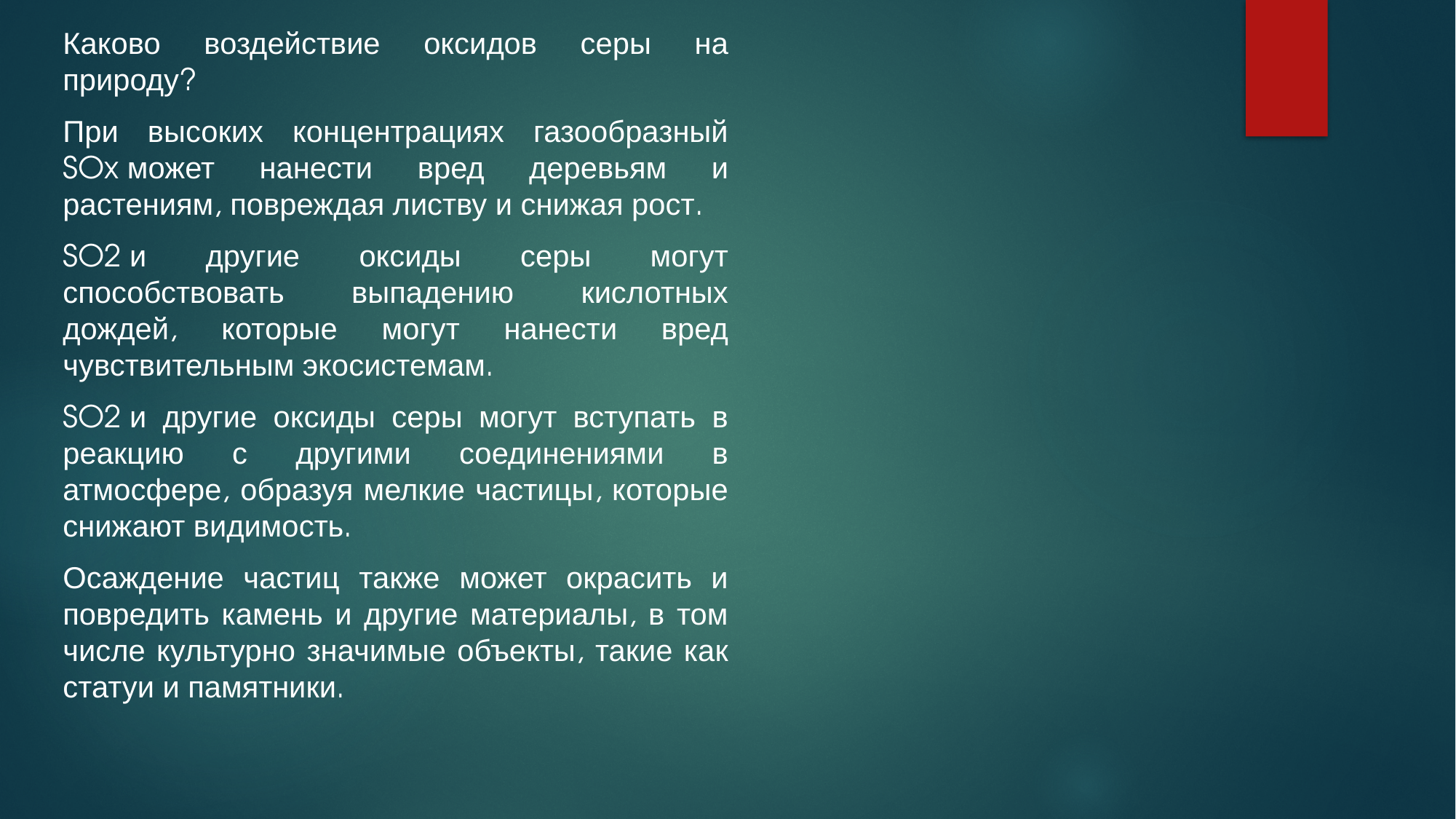

Каково воздействие оксидов серы на природу?
При высоких концентрациях газообразный SOx может нанести вред деревьям и растениям, повреждая листву и снижая рост.
SO2 и другие оксиды серы могут способствовать выпадению кислотных дождей, которые могут нанести вред чувствительным экосистемам.
SO2 и другие оксиды серы могут вступать в реакцию с другими соединениями в атмосфере, образуя мелкие частицы, которые снижают видимость.
Осаждение частиц также может окрасить и повредить камень и другие материалы, в том числе культурно значимые объекты, такие как статуи и памятники.